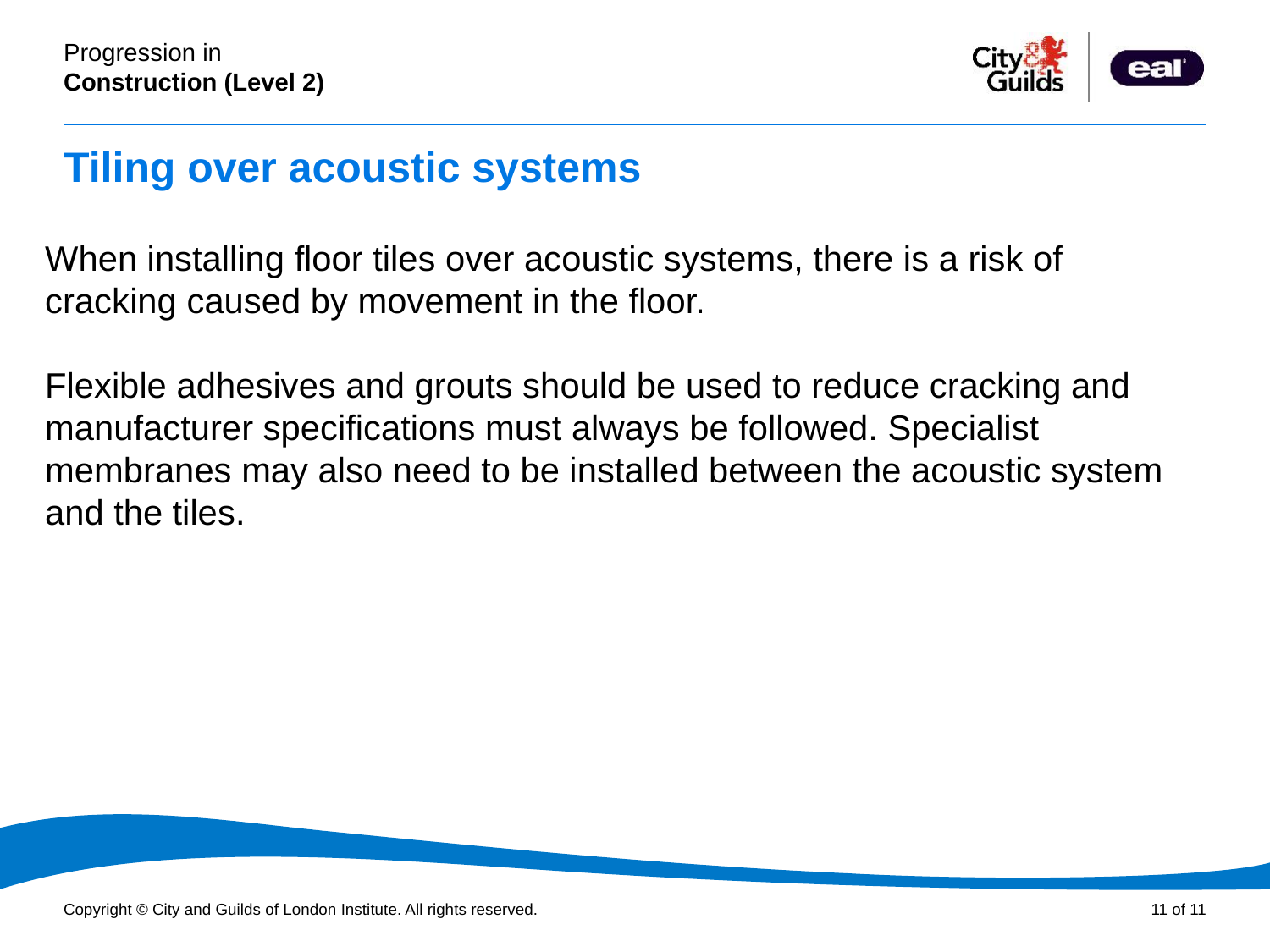

# Tiling over acoustic systems
When installing floor tiles over acoustic systems, there is a risk of cracking caused by movement in the floor.

Flexible adhesives and grouts should be used to reduce cracking and manufacturer specifications must always be followed. Specialist membranes may also need to be installed between the acoustic system and the tiles.